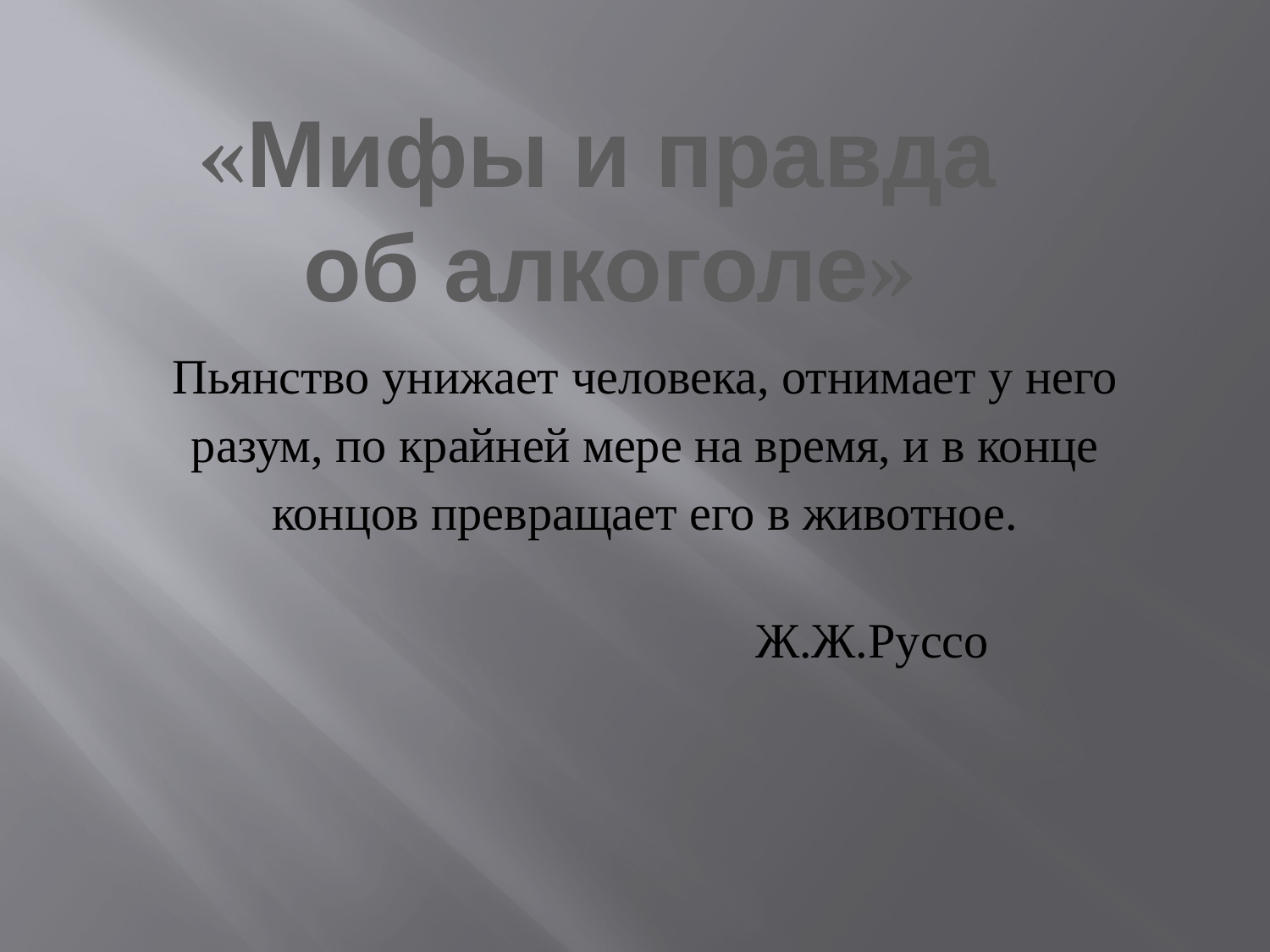

«Мифы и правда
об алкоголе»
Пьянство унижает человека, отнимает у него разум, по крайней мере на время, и в конце концов превращает его в животное.
                                                                                   Ж.Ж.Руссо